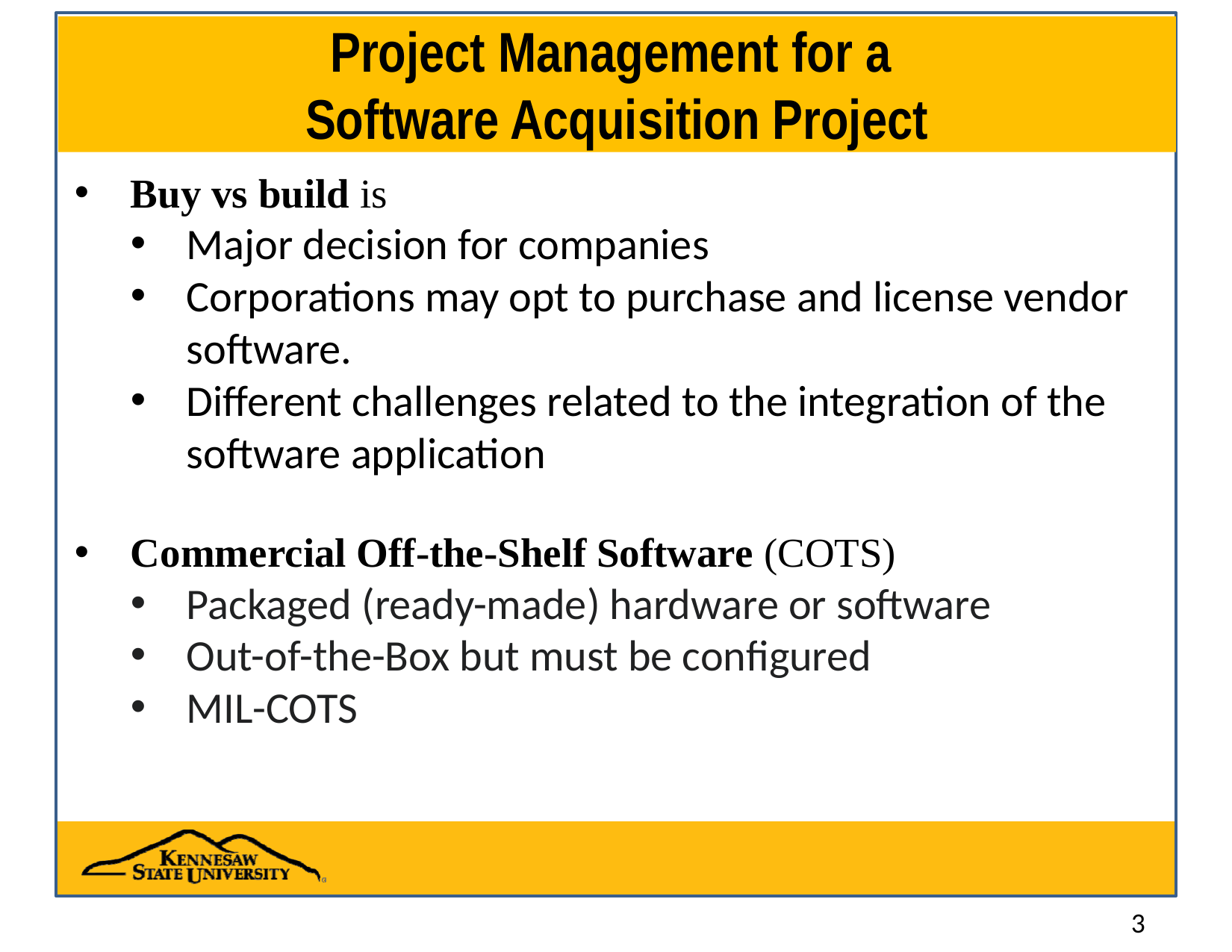

# Project Management for a Software Acquisition Project
Buy vs build is
Major decision for companies
Corporations may opt to purchase and license vendor software.
Different challenges related to the integration of the software application

Commercial Off-the-Shelf Software (COTS)
Packaged (ready-made) hardware or software
Out-of-the-Box but must be configured
MIL-COTS